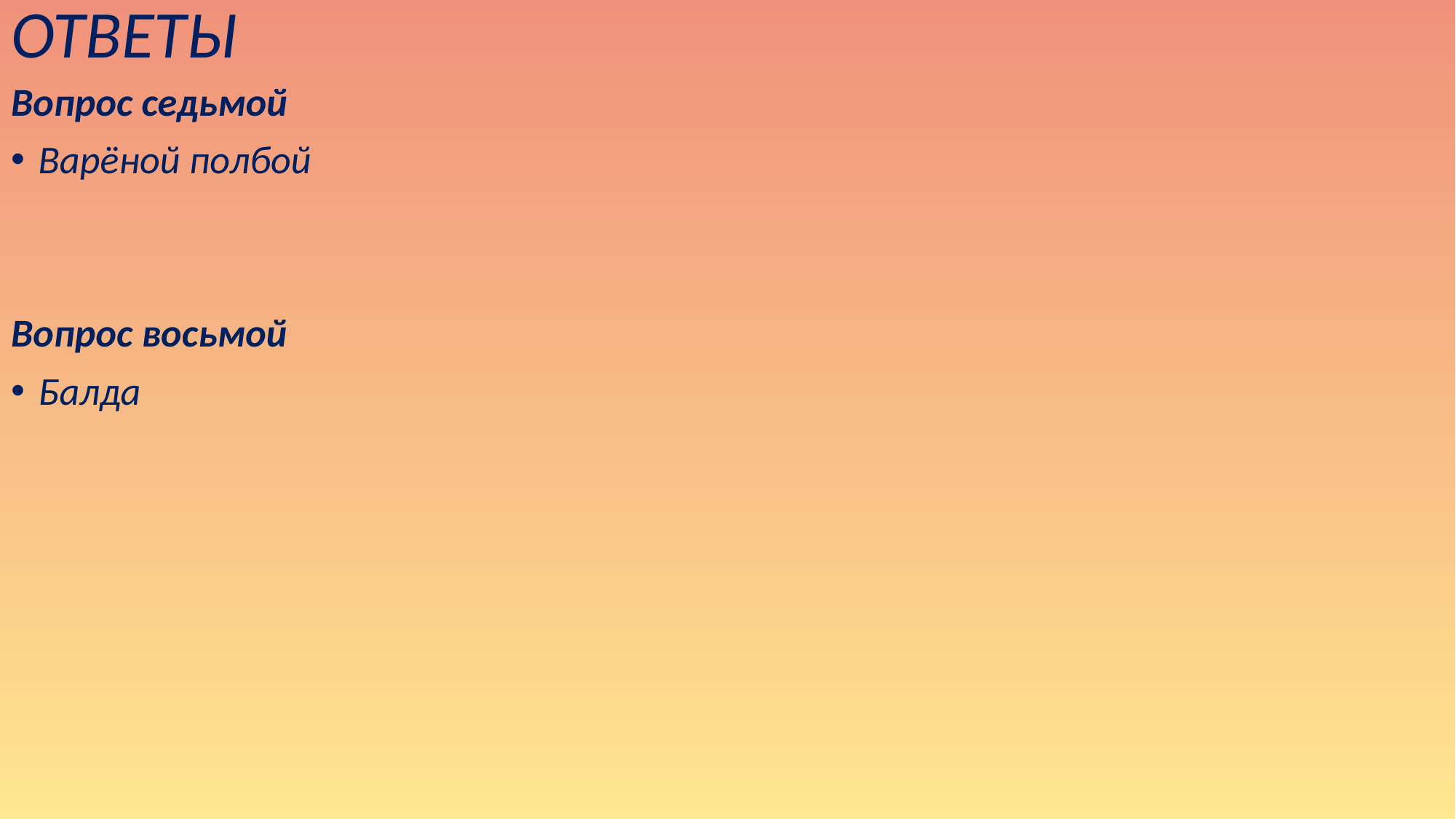

# ОТВЕТЫ
Вопрос седьмой
Варёной полбой

Вопрос восьмой
Балда